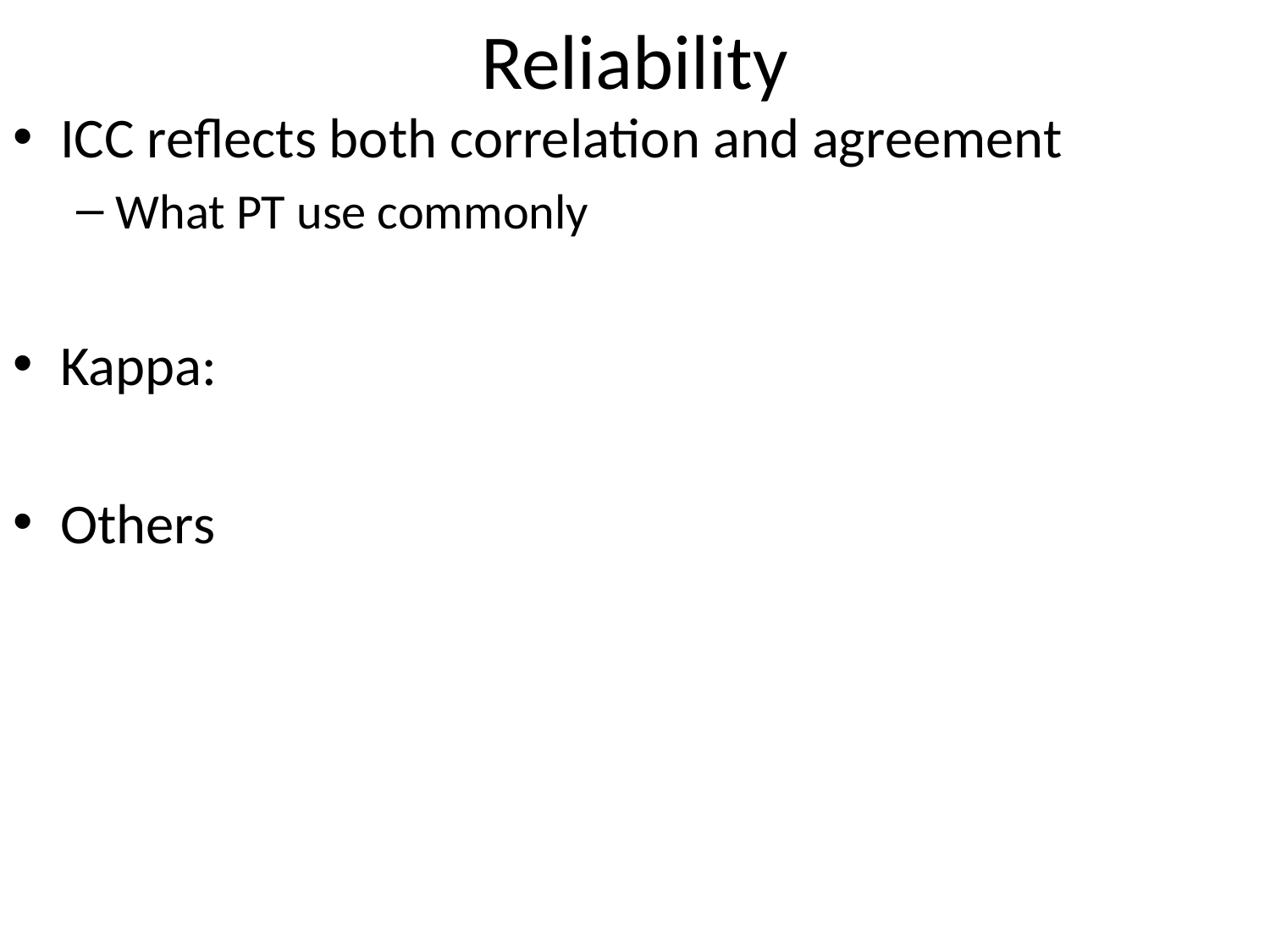

# Reliability
ICC reflects both correlation and agreement
What PT use commonly

Kappa:

Others